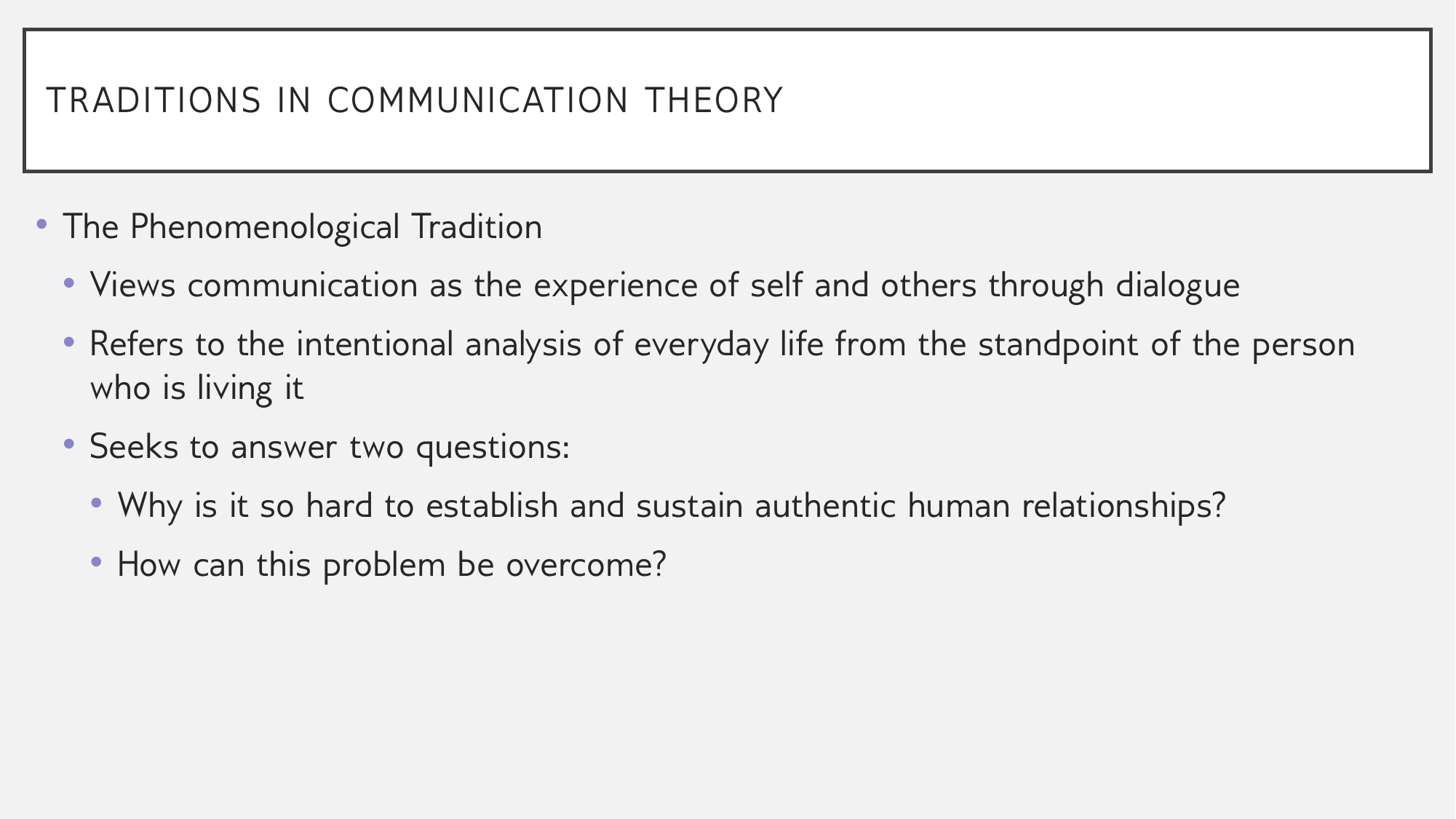

# Traditions in Communication Theory
The Phenomenological Tradition
Views communication as the experience of self and others through dialogue
Refers to the intentional analysis of everyday life from the standpoint of the person who is living it
Seeks to answer two questions:
Why is it so hard to establish and sustain authentic human relationships?
How can this problem be overcome?